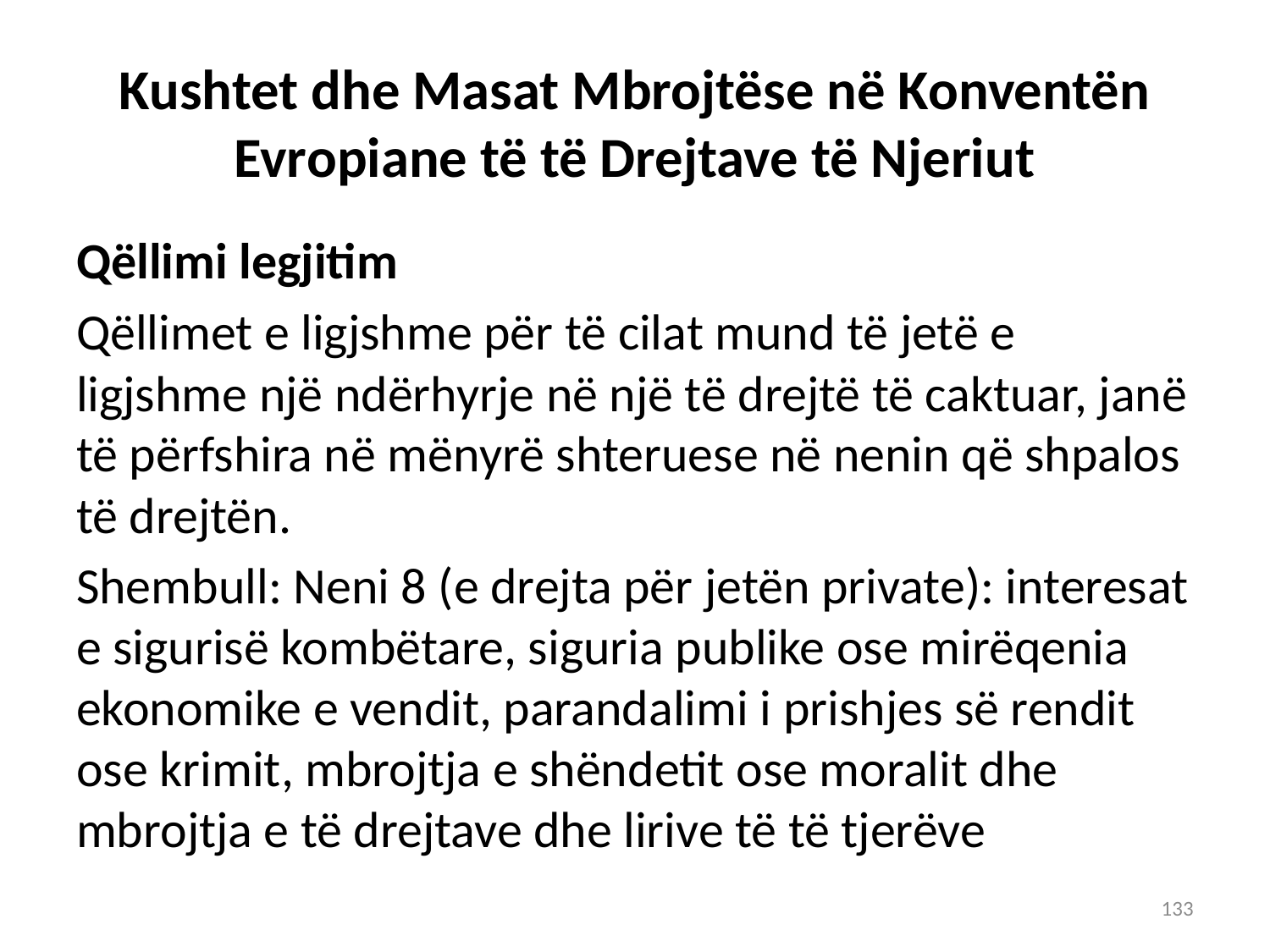

# Kushtet dhe Masat Mbrojtëse në Konventën Evropiane të të Drejtave të Njeriut
Qëllimi legjitim
Qëllimet e ligjshme për të cilat mund të jetë e ligjshme një ndërhyrje në një të drejtë të caktuar, janë të përfshira në mënyrë shteruese në nenin që shpalos të drejtën.
Shembull: Neni 8 (e drejta për jetën private): interesat e sigurisë kombëtare, siguria publike ose mirëqenia ekonomike e vendit, parandalimi i prishjes së rendit ose krimit, mbrojtja e shëndetit ose moralit dhe mbrojtja e të drejtave dhe lirive të të tjerëve

133